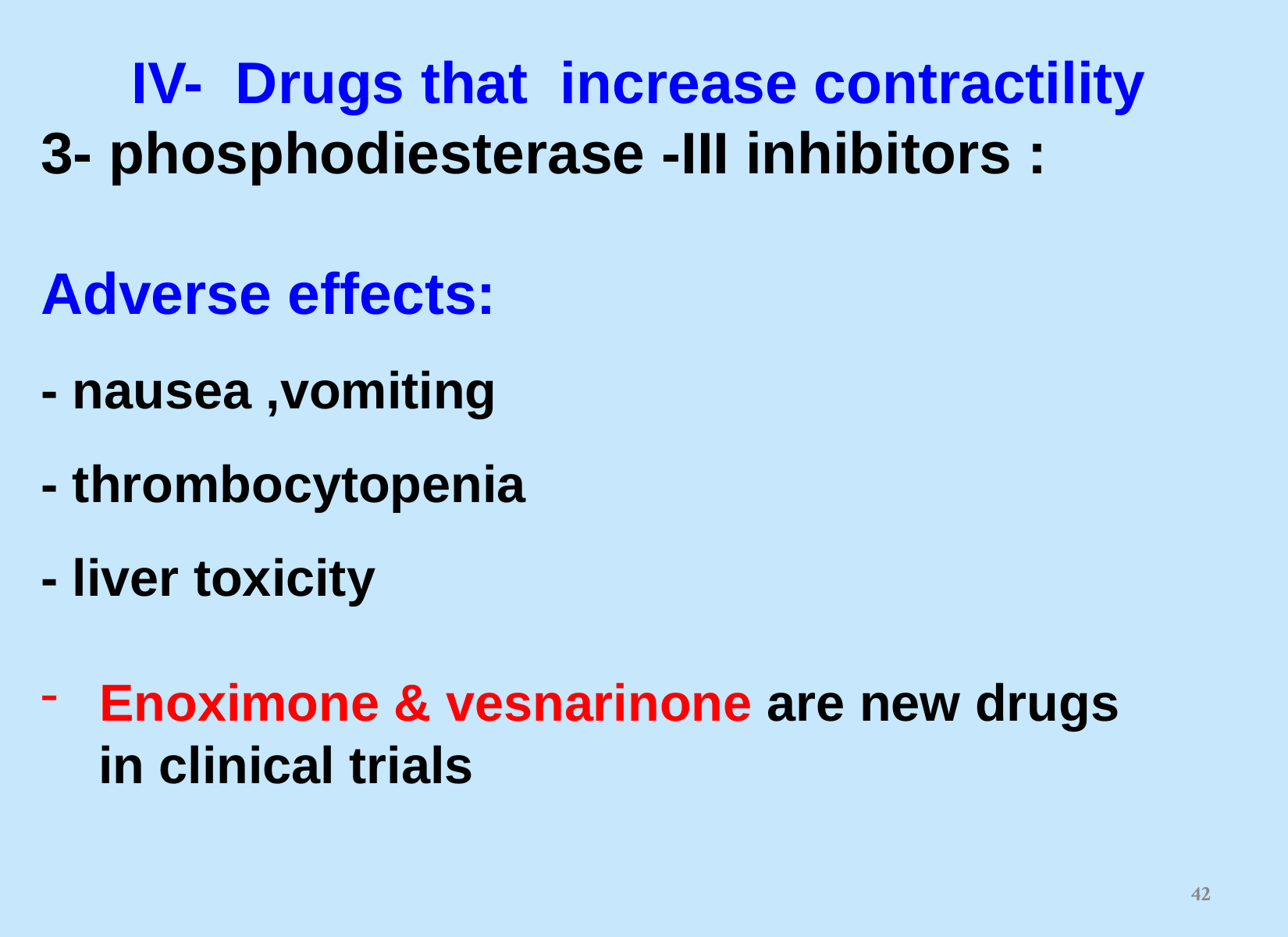

IV-  Drugs that  increase contractility
3- phosphodiesterase -III inhibitors :

Adverse effects:
- nausea ,vomiting
- thrombocytopenia
- liver toxicity

Enoximone & vesnarinone are new drugs
    in clinical trials

42